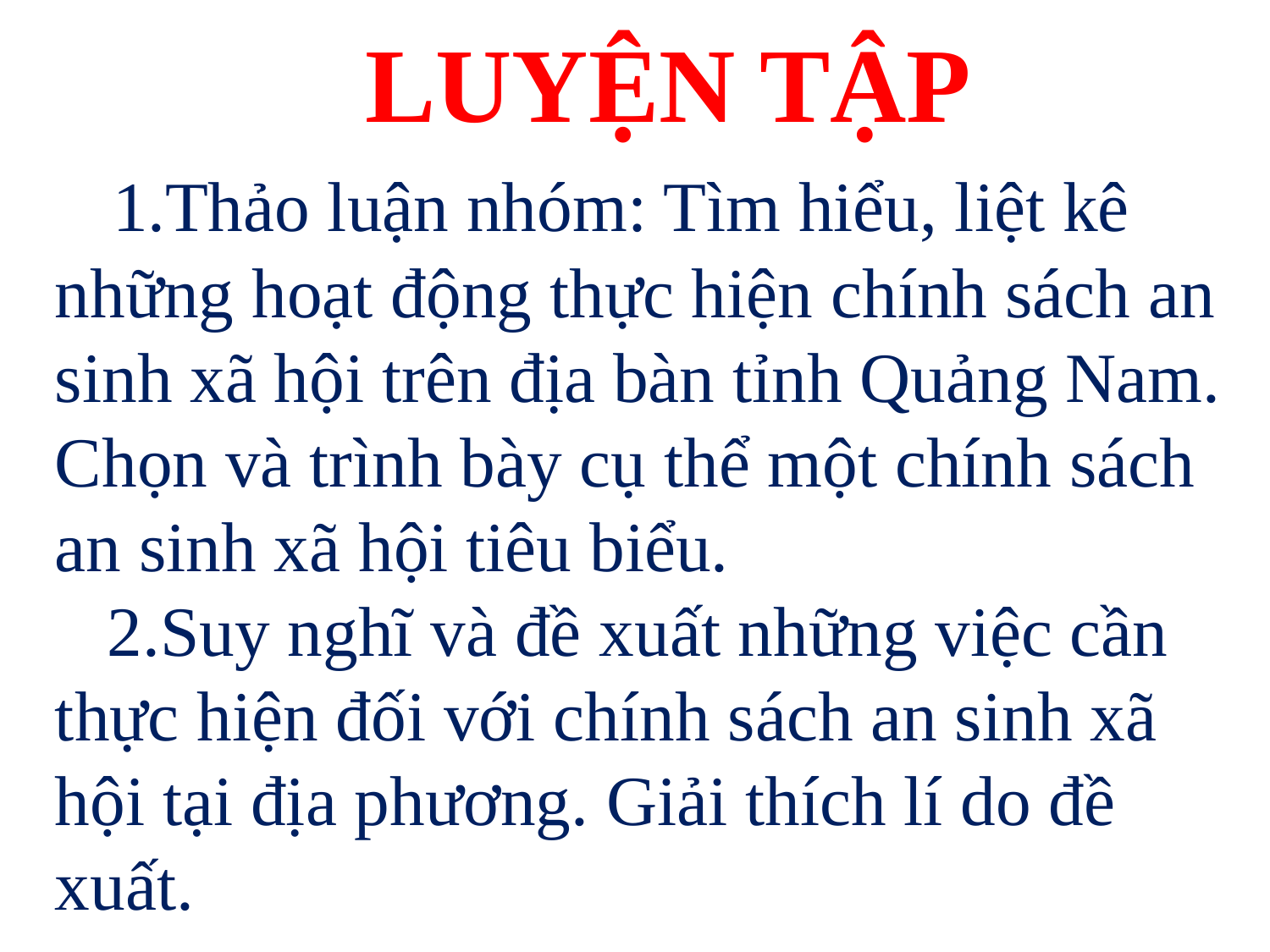

LUYỆN TẬP
   1.Thảo luận nhóm: Tìm hiểu, liệt kê những hoạt động thực hiện chính sách an sinh xã hội trên địa bàn tỉnh Quảng Nam. Chọn và trình bày cụ thể một chính sách an sinh xã hội tiêu biểu.
   2.Suy nghĩ và đề xuất những việc cần thực hiện đối với chính sách an sinh xã hội tại địa phương. Giải thích lí do đề xuất.